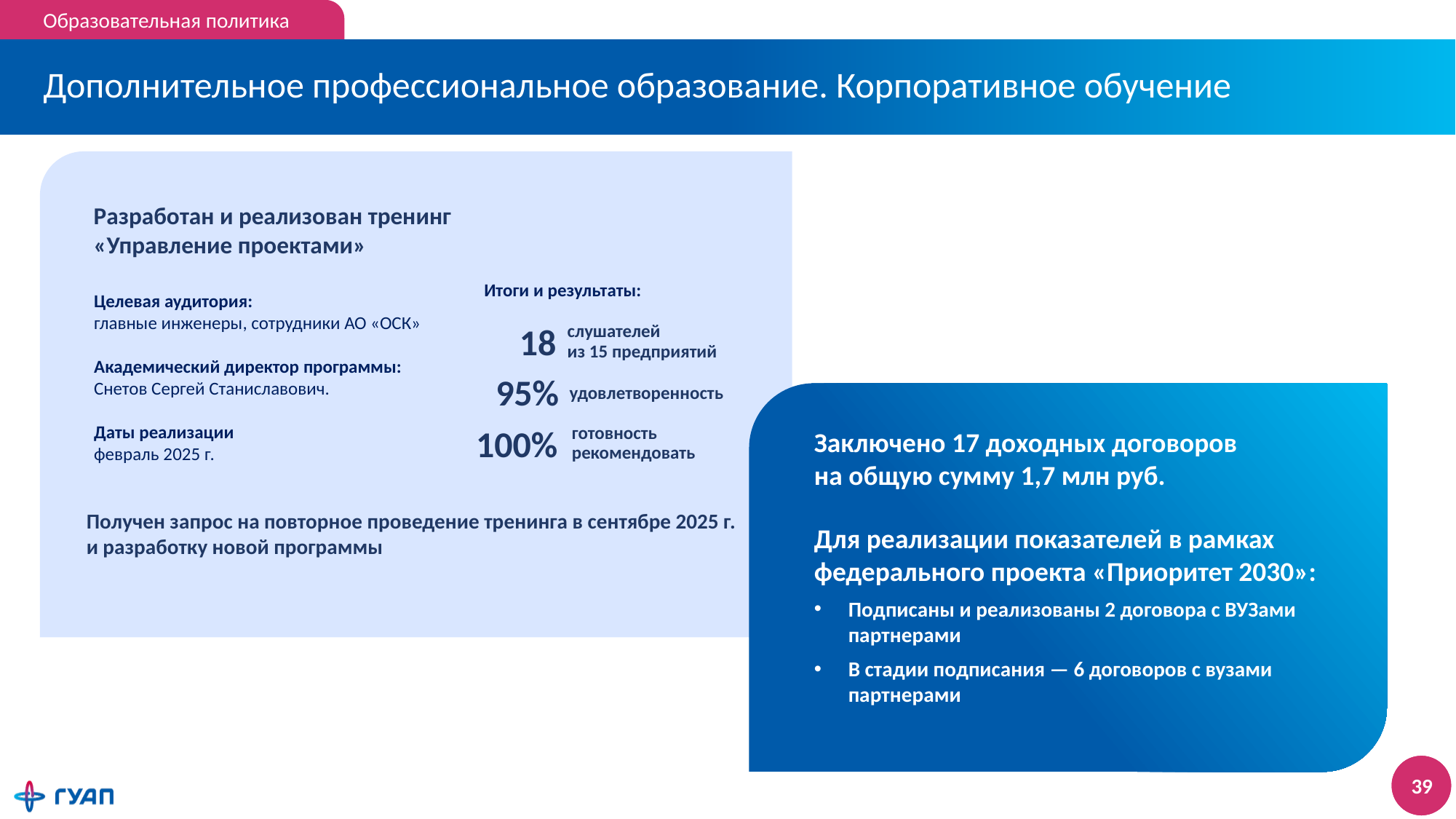

Образовательная политика
# Дополнительное профессиональное образование. Корпоративное обучение

Разработан и реализован тренинг «Управление проектами»
Итоги и результаты:
Целевая аудитория:
главные инженеры, сотрудники АО «ОСК»

Академический директор программы:
Снетов Сергей Станиславович.

Даты реализации
февраль 2025 г.
18
слушателей
из 15 предприятий
95%
удовлетворенность
100%
готовность
рекомендовать

Заключено 17 доходных договоров на общую сумму 1,7 млн руб.
Получен запрос на повторное проведение тренинга в сентябре 2025 г. и разработку новой программы
Для реализации показателей в рамках федерального проекта «Приоритет 2030»:
Подписаны и реализованы 2 договора с ВУЗами партнерами
В стадии подписания — 6 договоров с вузами партнерами

39